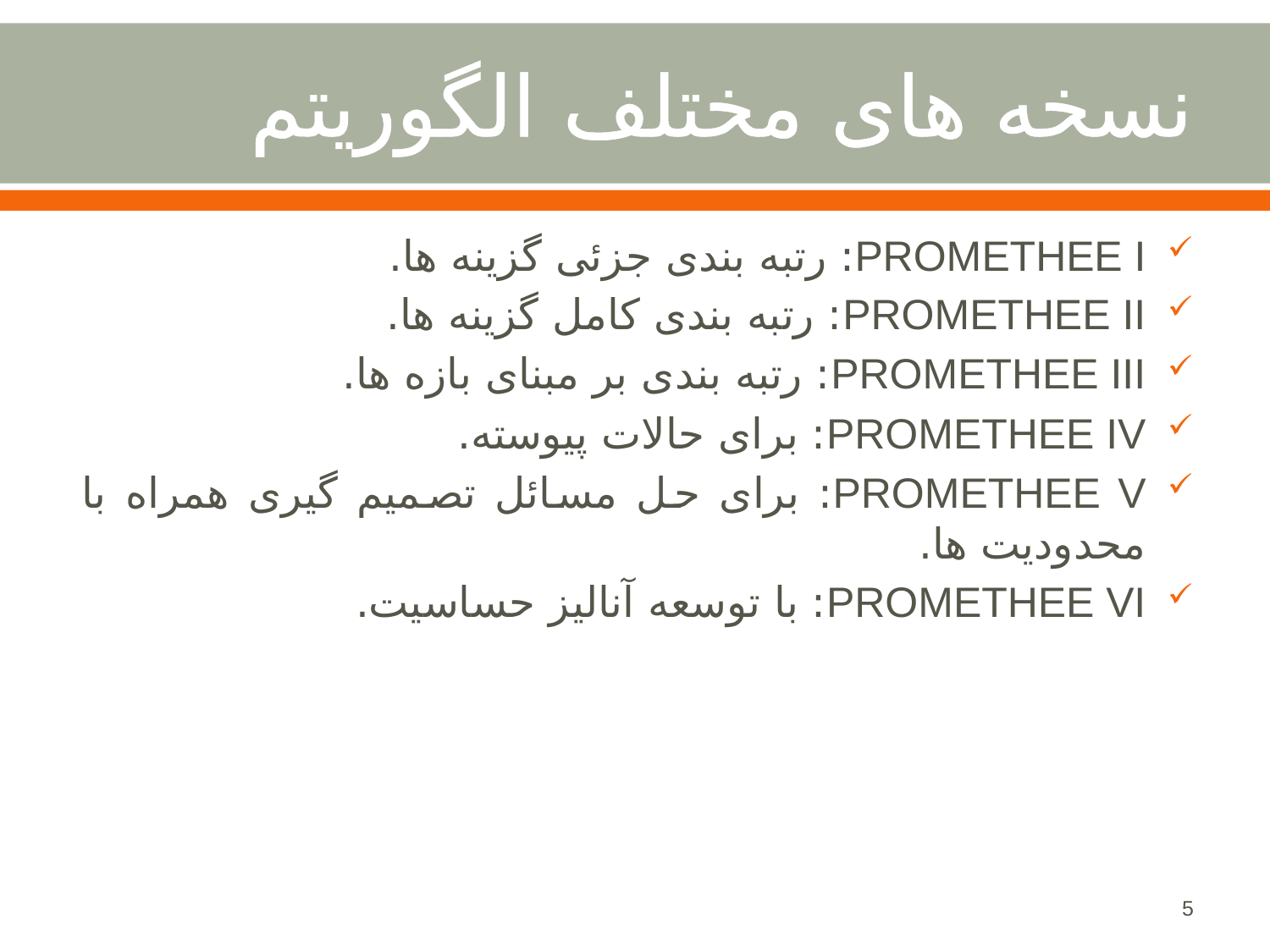

# نسخه های مختلف الگوریتم
PROMETHEE I: رتبه بندی جزئی گزینه ها.
PROMETHEE II: رتبه بندی کامل گزینه ها.
PROMETHEE III: رتبه بندی بر مبنای بازه ها.
PROMETHEE IV: برای حالات پیوسته.
PROMETHEE V: برای حل مسائل تصمیم گیری همراه با محدودیت ها.
PROMETHEE VI: با توسعه آنالیز حساسیت.

5